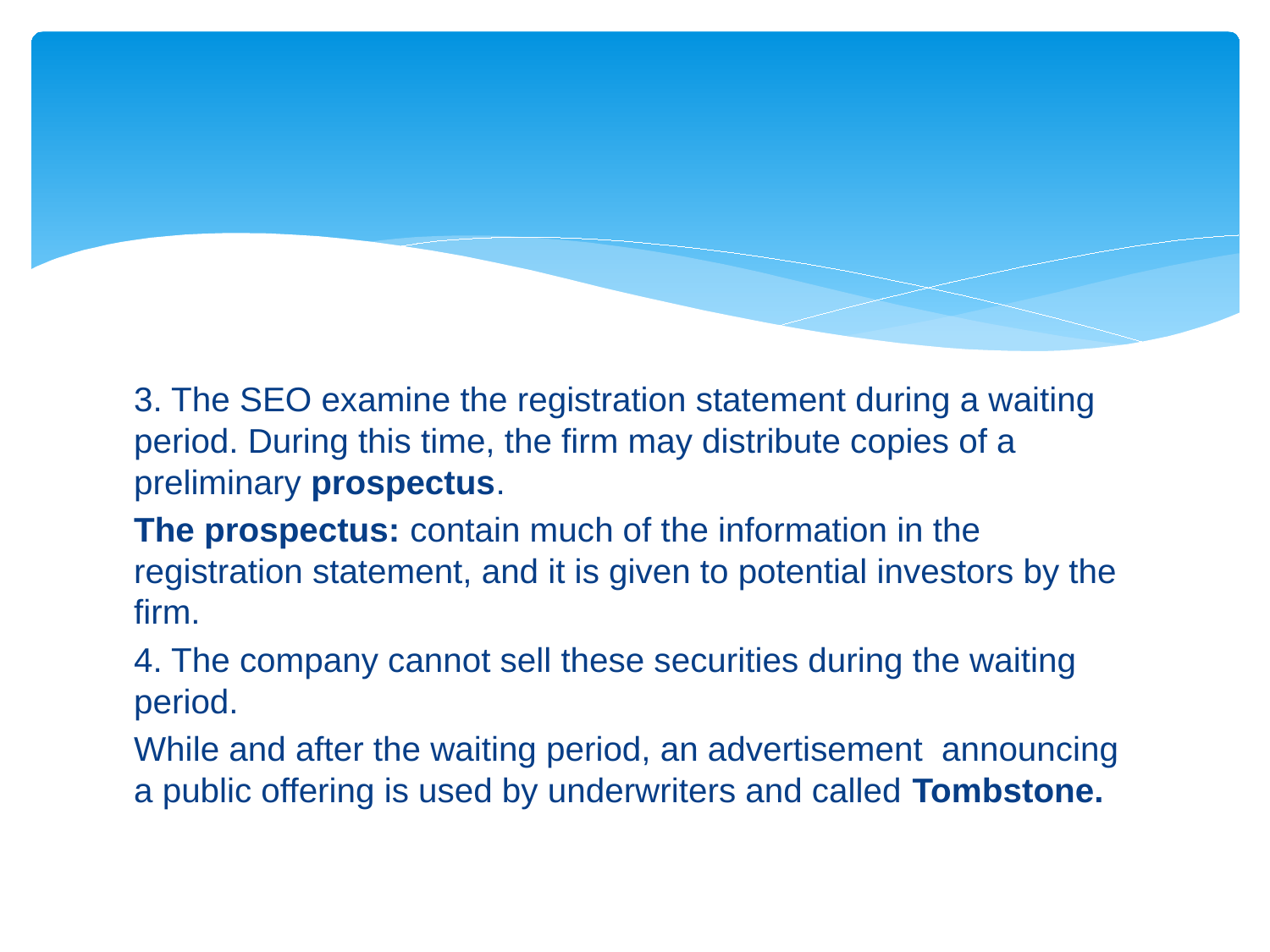

#
3. The SEO examine the registration statement during a waiting period. During this time, the firm may distribute copies of a preliminary prospectus.
The prospectus: contain much of the information in the registration statement, and it is given to potential investors by the firm.
4. The company cannot sell these securities during the waiting period.
While and after the waiting period, an advertisement  announcing a public offering is used by underwriters and called Tombstone.